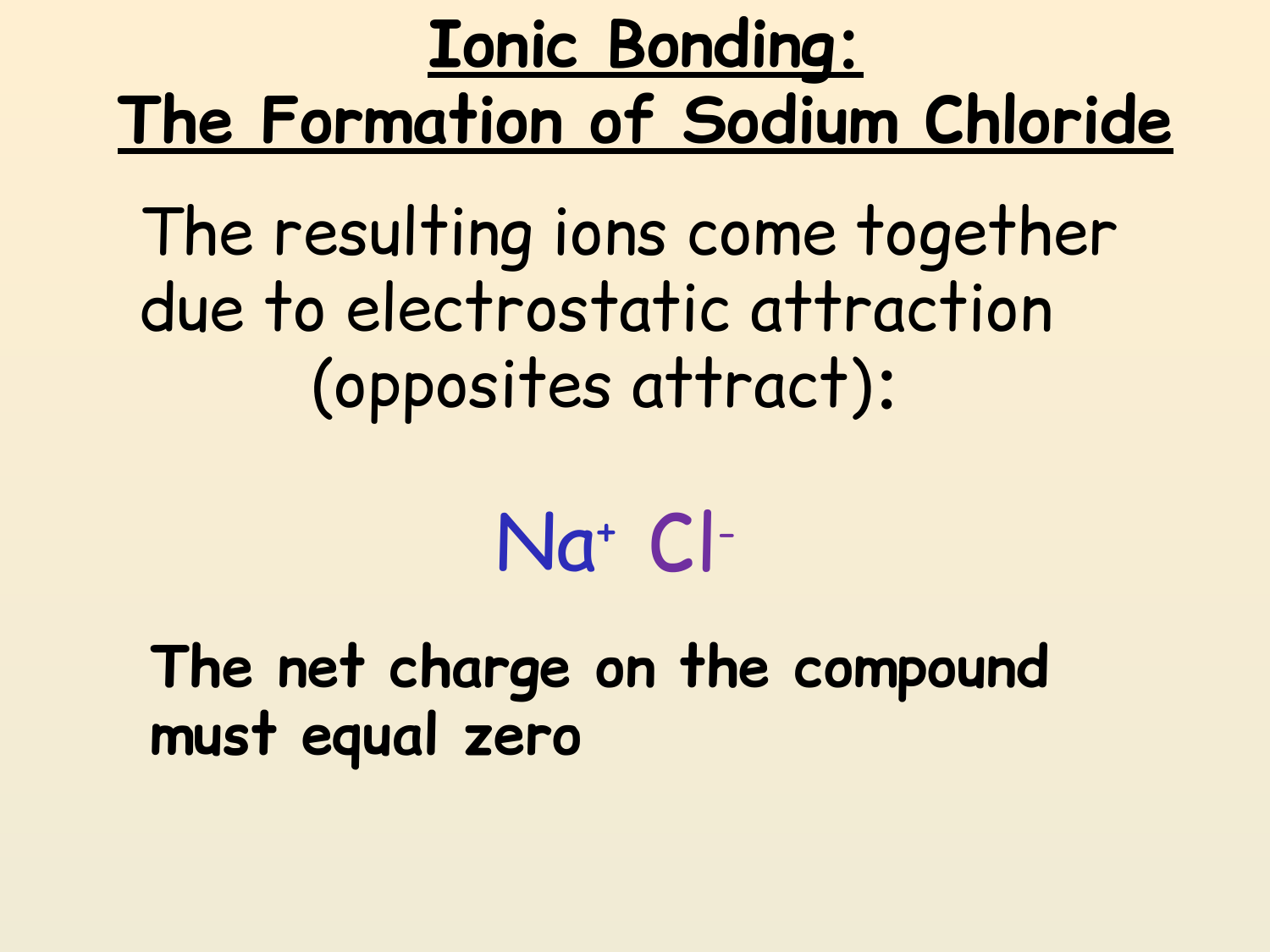

# Ionic Bonding: The Formation of Sodium Chloride
The resulting ions come together due to electrostatic attraction
         (opposites attract):
 Na+
Cl-
The net charge on the compound must equal zero